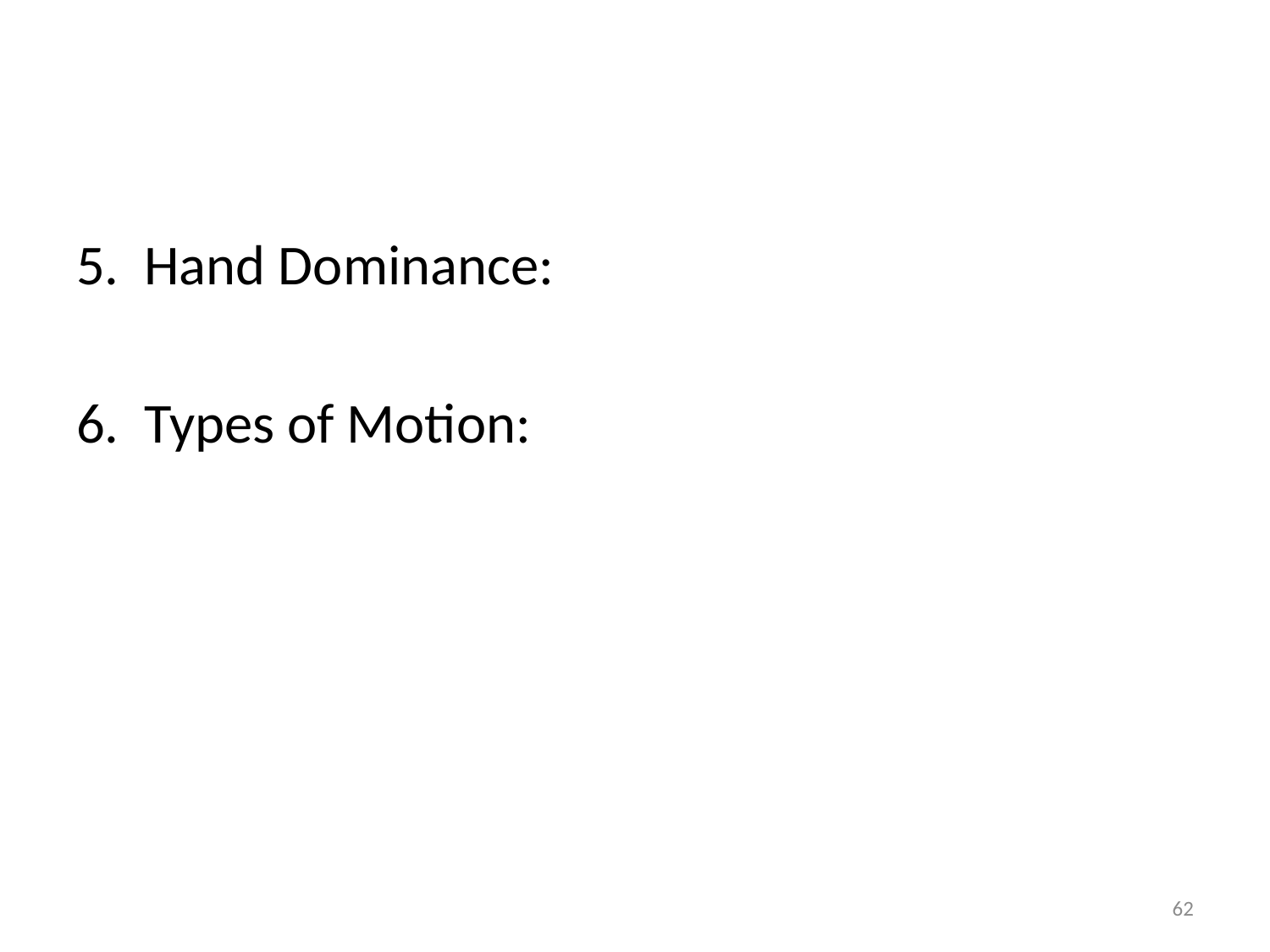

#
5.  Hand Dominance:

6.  Types of Motion:

62